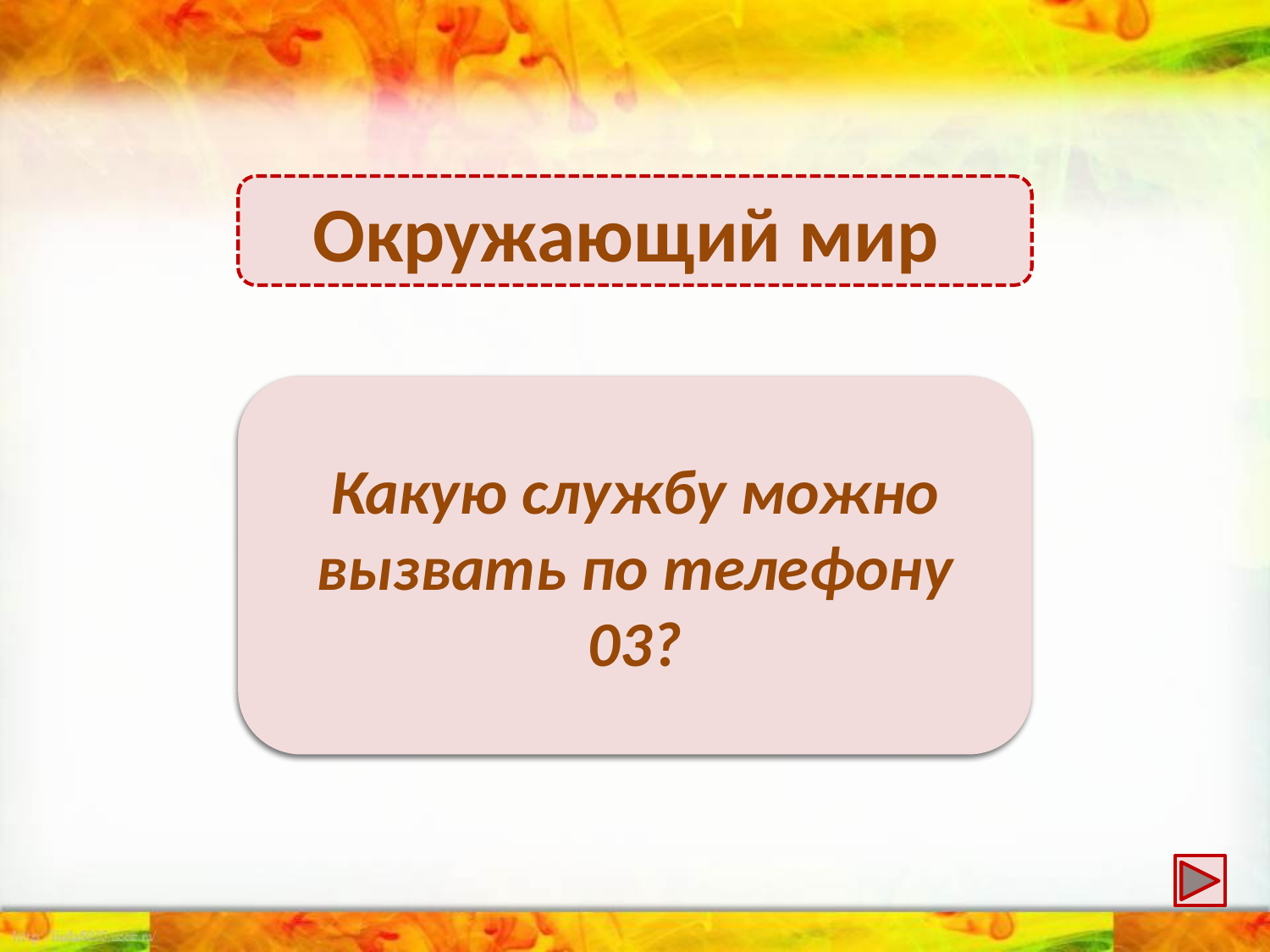

Окружающий мир
Скорую помощь
Какую службу можно вызвать по телефону 03?